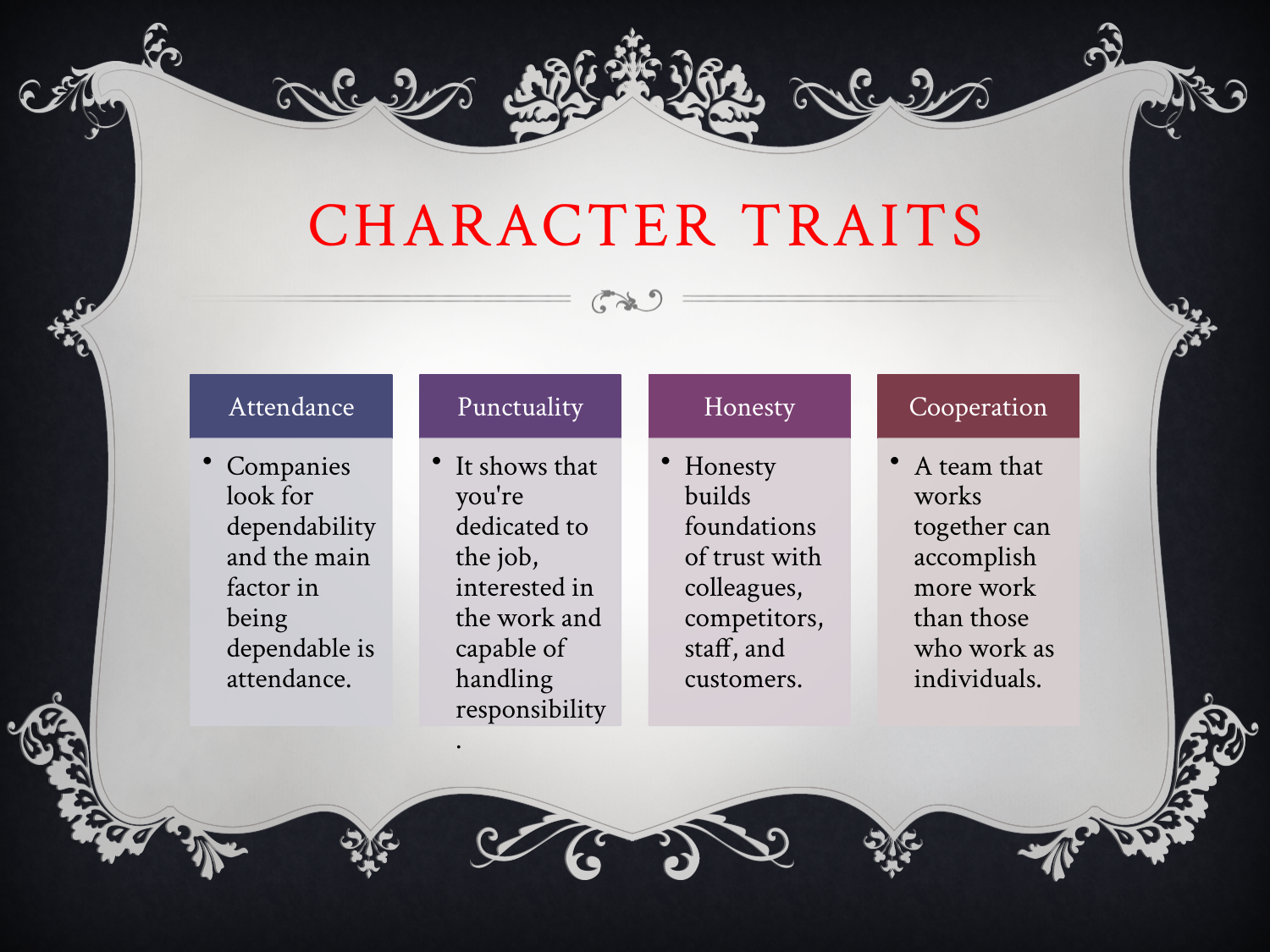

# Character Traits
Attendance
Companies look for dependability and the main factor in being dependable is attendance.
Punctuality
It shows that you're dedicated to the job, interested in the work and capable of handling responsibility.
Honesty
Honesty builds foundations of trust with colleagues, competitors, staff, and customers.
Cooperation
A team that works together can accomplish more work than those who work as individuals.